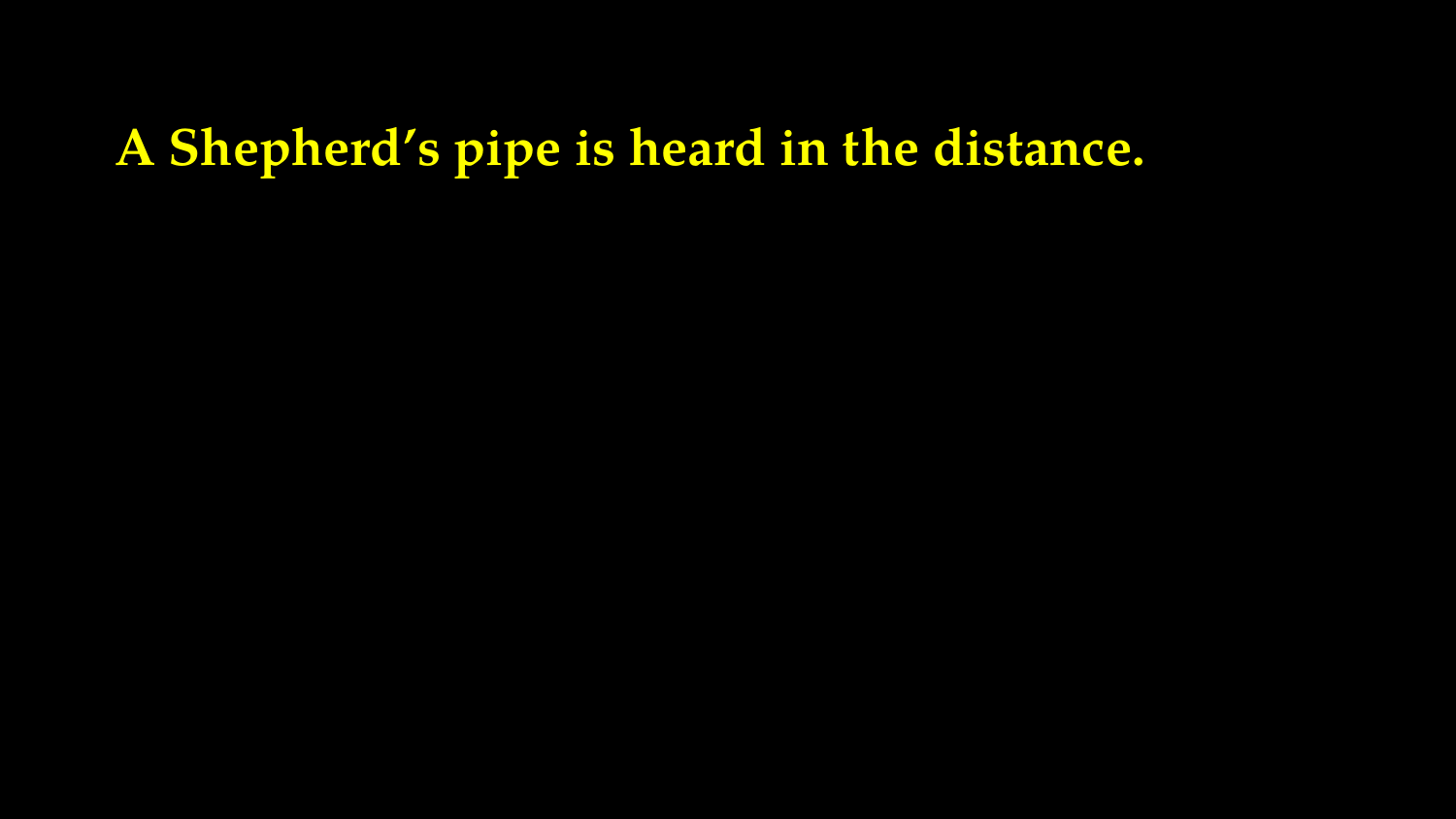

# A Shepherd’s pipe is heard in the distance.